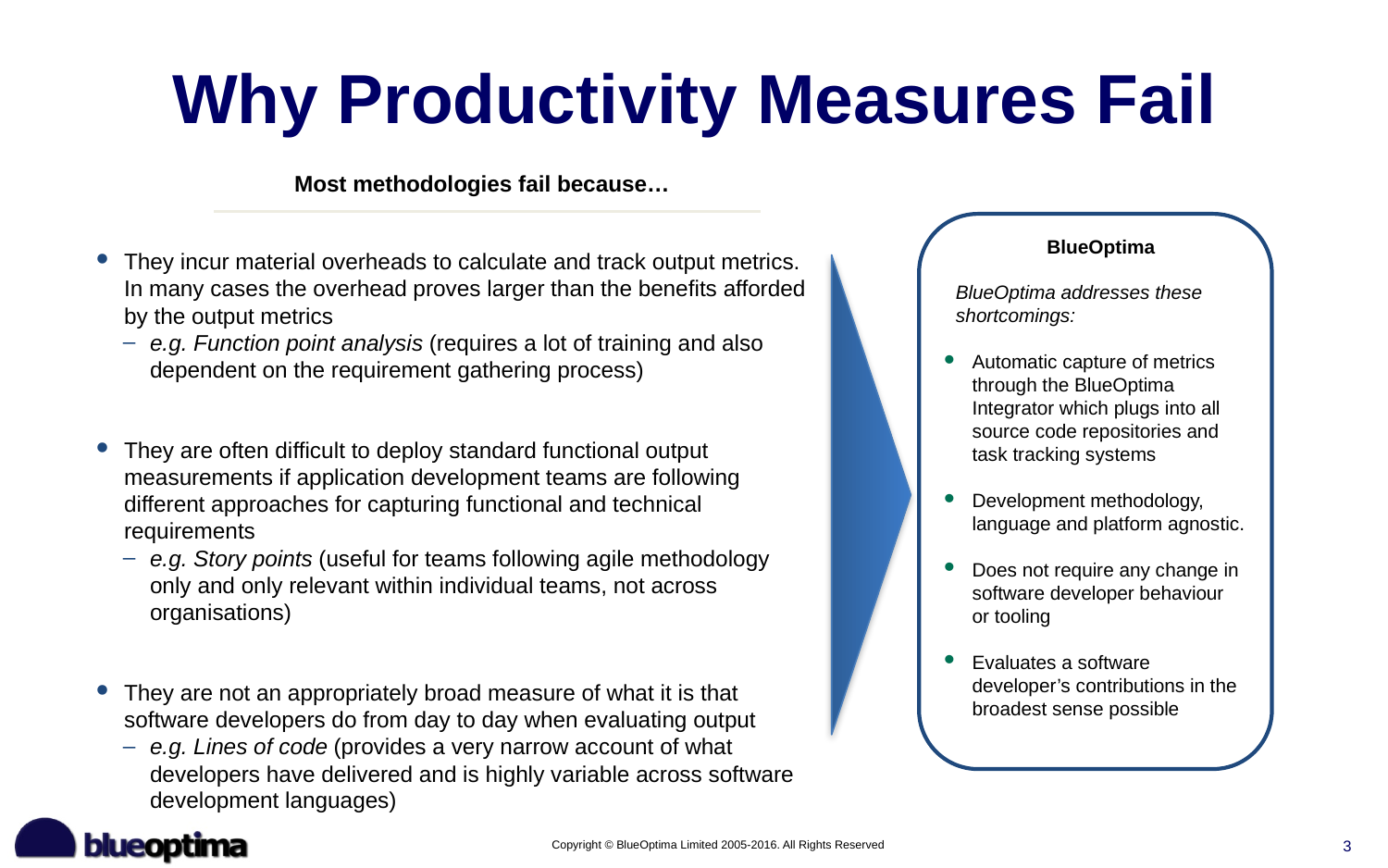

# Why Productivity Measures Fail
Most methodologies fail because…

BlueOptima

BlueOptima addresses these shortcomings:

Automatic capture of metrics through the BlueOptima Integrator which plugs into all source code repositories and task tracking systems

Development methodology, language and platform agnostic.

Does not require any change in software developer behaviour or tooling

Evaluates a software developer’s contributions in the broadest sense possible

They incur material overheads to calculate and track output metrics. In many cases the overhead proves larger than the benefits afforded by the output metrics
e.g. Function point analysis (requires a lot of training and also dependent on the requirement gathering process)

They are often difficult to deploy standard functional output measurements if application development teams are following different approaches for capturing functional and technical requirements
e.g. Story points (useful for teams following agile methodology only and only relevant within individual teams, not across organisations)

They are not an appropriately broad measure of what it is that software developers do from day to day when evaluating output
e.g. Lines of code (provides a very narrow account of what developers have delivered and is highly variable across software development languages)